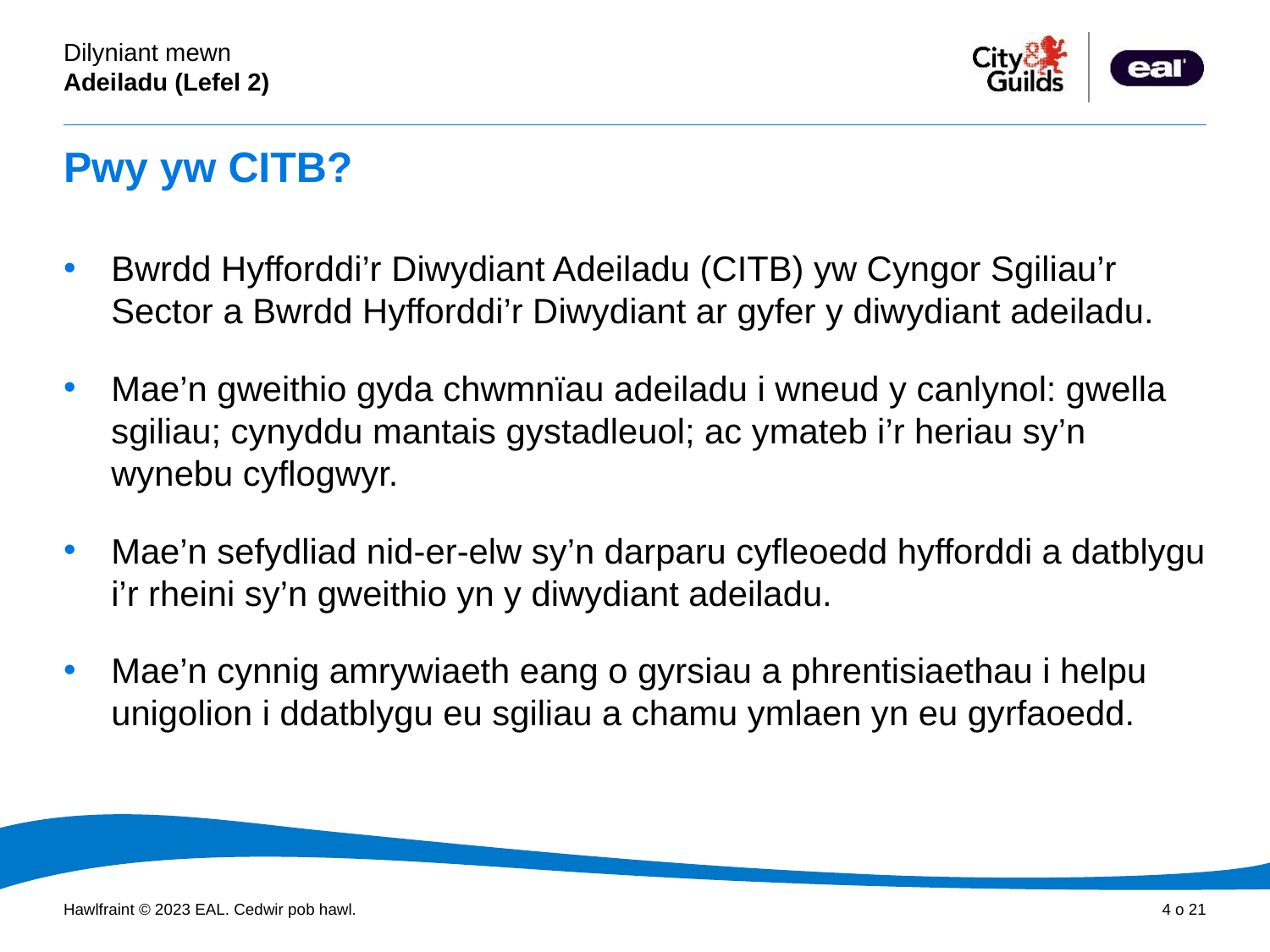

# Pwy yw CITB?
Bwrdd Hyfforddi’r Diwydiant Adeiladu (CITB) yw Cyngor Sgiliau’r Sector a Bwrdd Hyfforddi’r Diwydiant ar gyfer y diwydiant adeiladu.
Mae’n gweithio gyda chwmnïau adeiladu i wneud y canlynol: gwella sgiliau; cynyddu mantais gystadleuol; ac ymateb i’r heriau sy’n wynebu cyflogwyr.
Mae’n sefydliad nid-er-elw sy’n darparu cyfleoedd hyfforddi a datblygu i’r rheini sy’n gweithio yn y diwydiant adeiladu.
Mae’n cynnig amrywiaeth eang o gyrsiau a phrentisiaethau i helpu unigolion i ddatblygu eu sgiliau a chamu ymlaen yn eu gyrfaoedd.